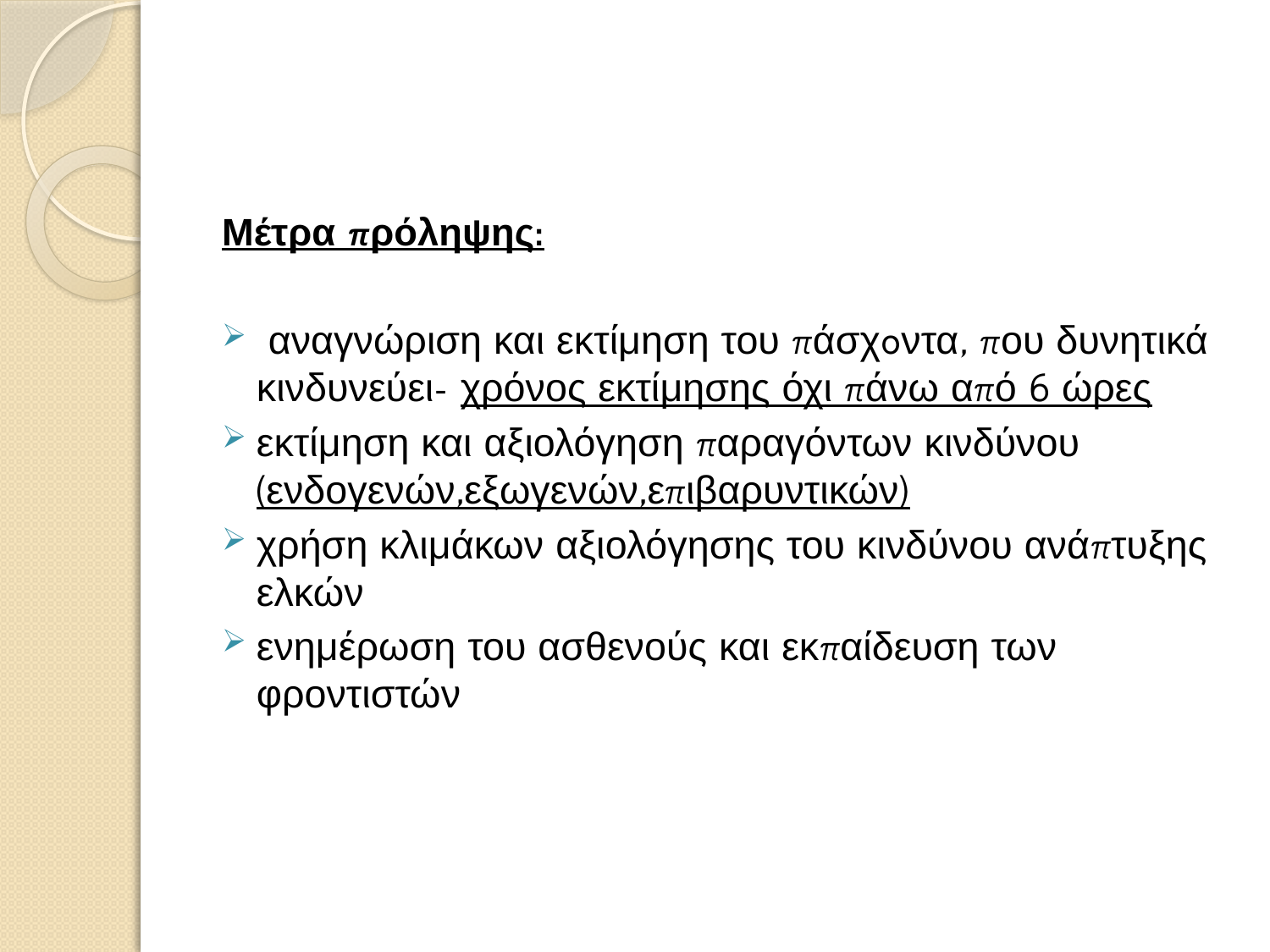

#
Μέτρα πρόληψης:

 αναγνώριση και εκτίμηση του πάσχoντα, που δυνητικά κινδυνεύει- χρόνος εκτίμησης όχι πάνω από 6 ώρες
εκτίμηση και αξιολόγηση παραγόντων κινδύνου (ενδογενών,εξωγενών,επιβαρυντικών)
χρήση κλιμάκων αξιολόγησης του κινδύνου ανάπτυξης ελκών
ενημέρωση του ασθενούς και εκπαίδευση των φροντιστών